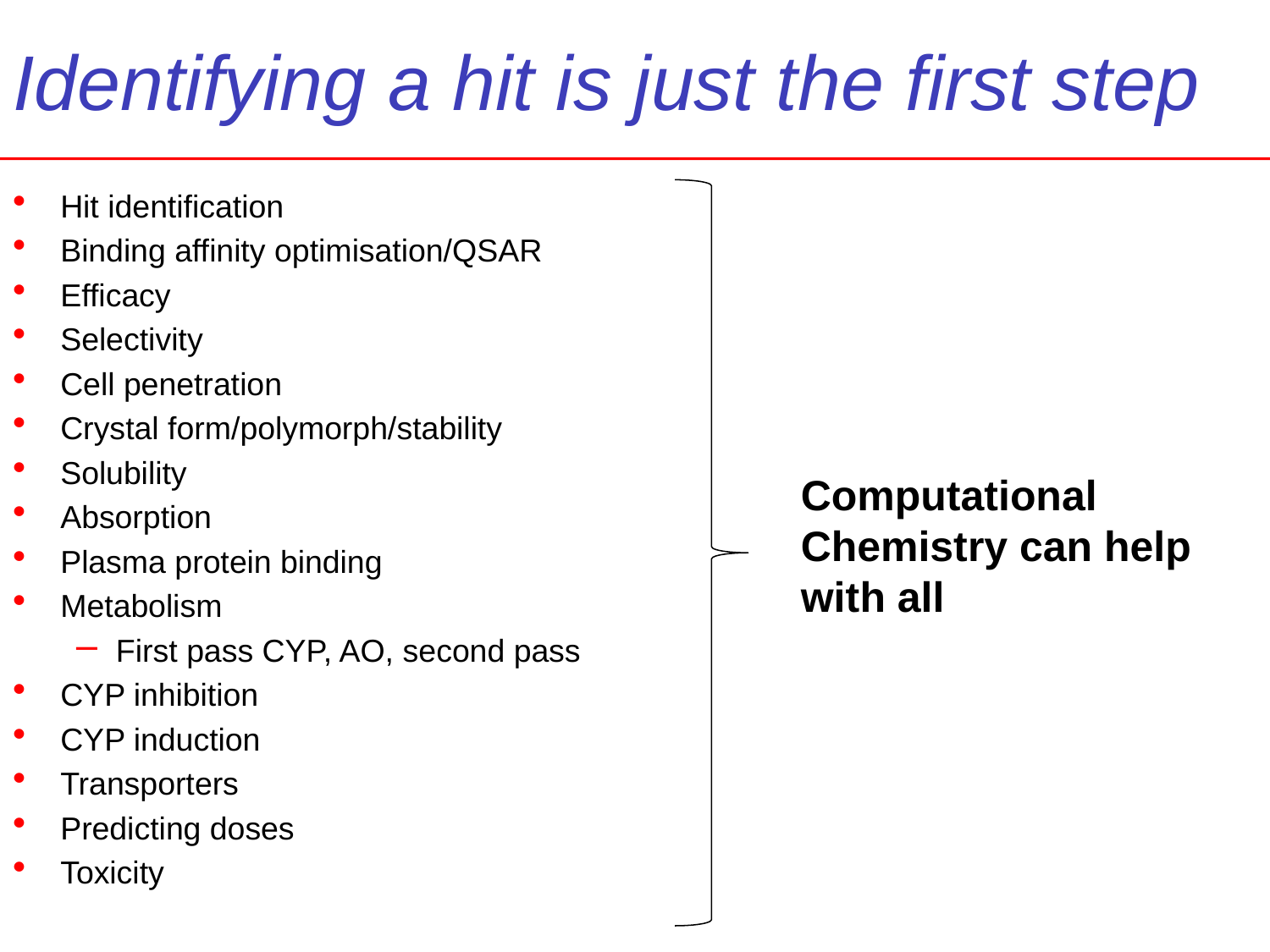

# Identifying a hit is just the first step
Hit identification
Binding affinity optimisation/QSAR
Efficacy
Selectivity
Cell penetration
Crystal form/polymorph/stability
Solubility
Absorption
Plasma protein binding
Metabolism
First pass CYP, AO, second pass
CYP inhibition
CYP induction
Transporters
Predicting doses
Toxicity

Computational Chemistry can help with all